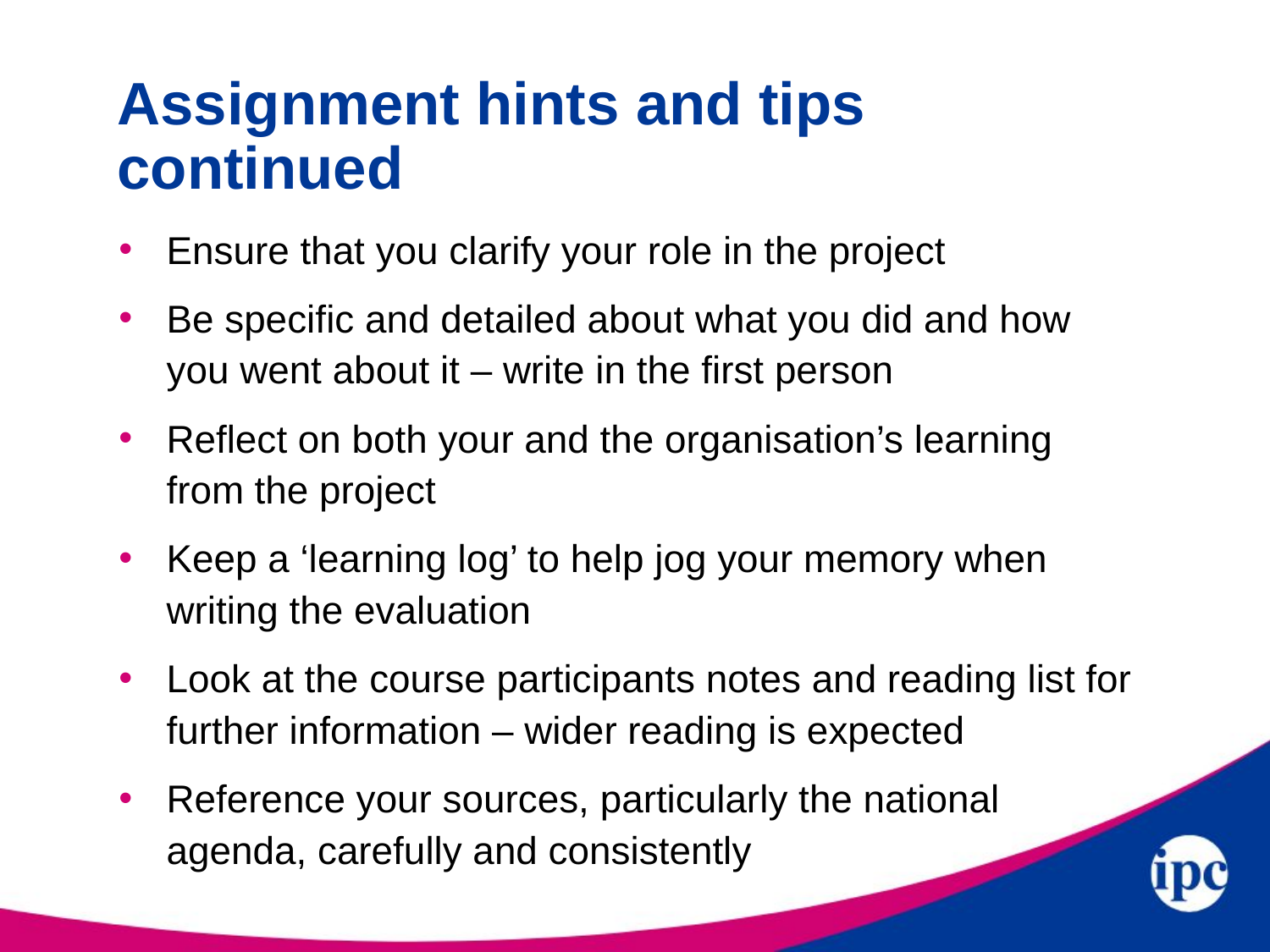

# Assignment hints and tips continued
Ensure that you clarify your role in the project
Be specific and detailed about what you did and how you went about it – write in the first person
Reflect on both your and the organisation’s learning from the project
Keep a ‘learning log’ to help jog your memory when writing the evaluation
Look at the course participants notes and reading list for further information – wider reading is expected
Reference your sources, particularly the national agenda, carefully and consistently